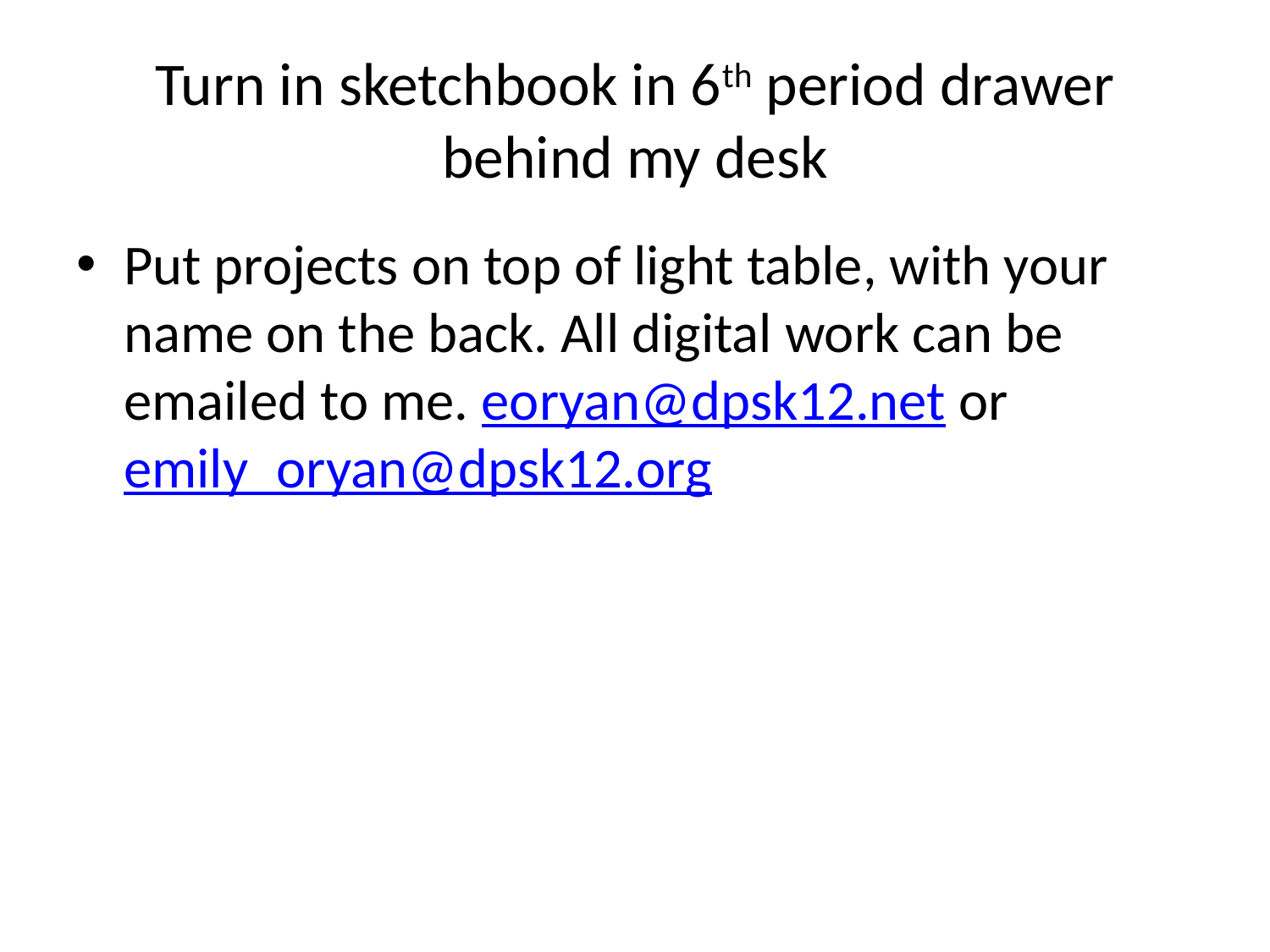

# Turn in sketchbook in 6th period drawer behind my desk
Put projects on top of light table, with your name on the back. All digital work can be emailed to me. eoryan@dpsk12.net or emily_oryan@dpsk12.org